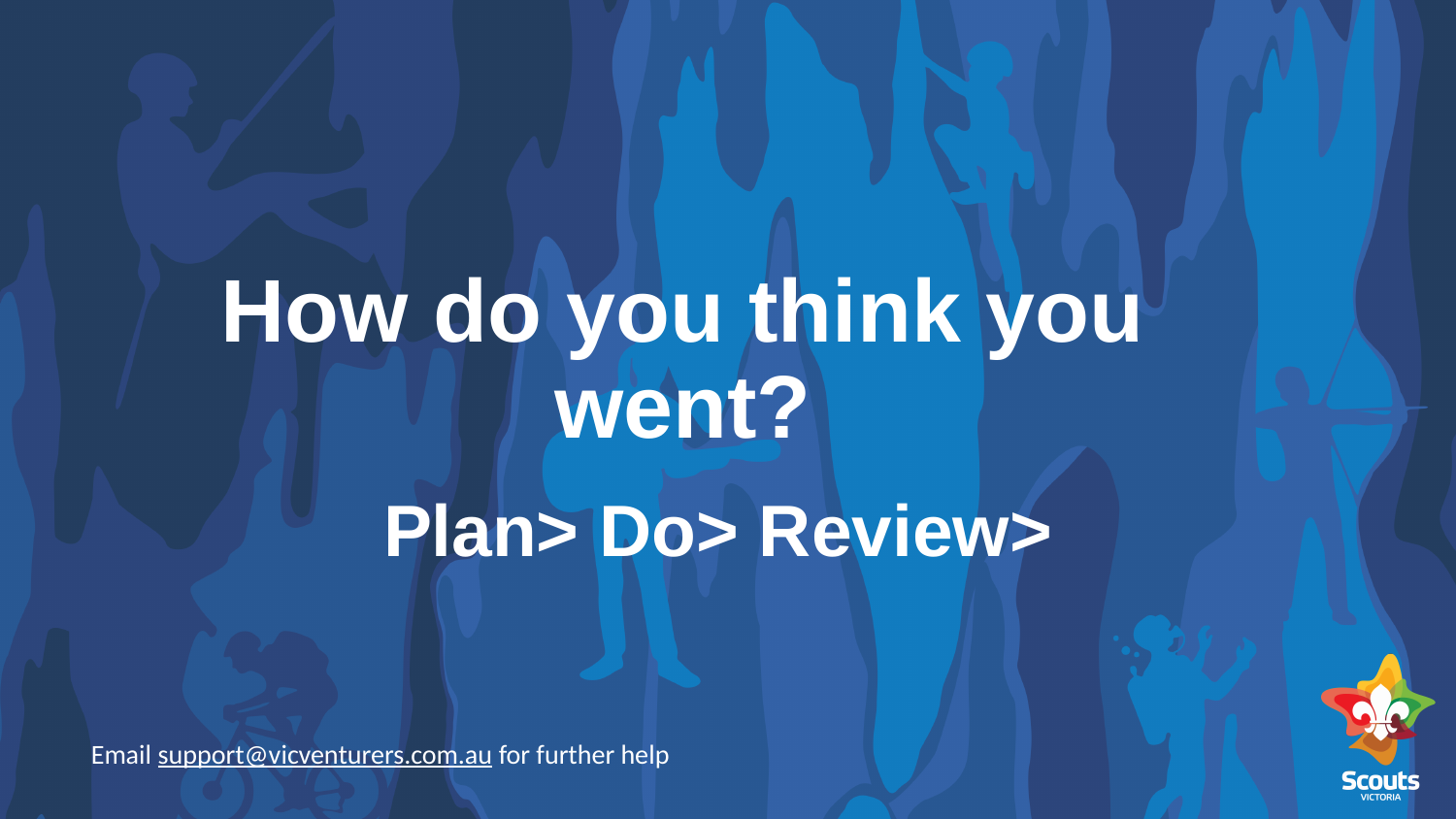

# How do you think you went?
Plan> Do> Review>
Email support@vicventurers.com.au for further help